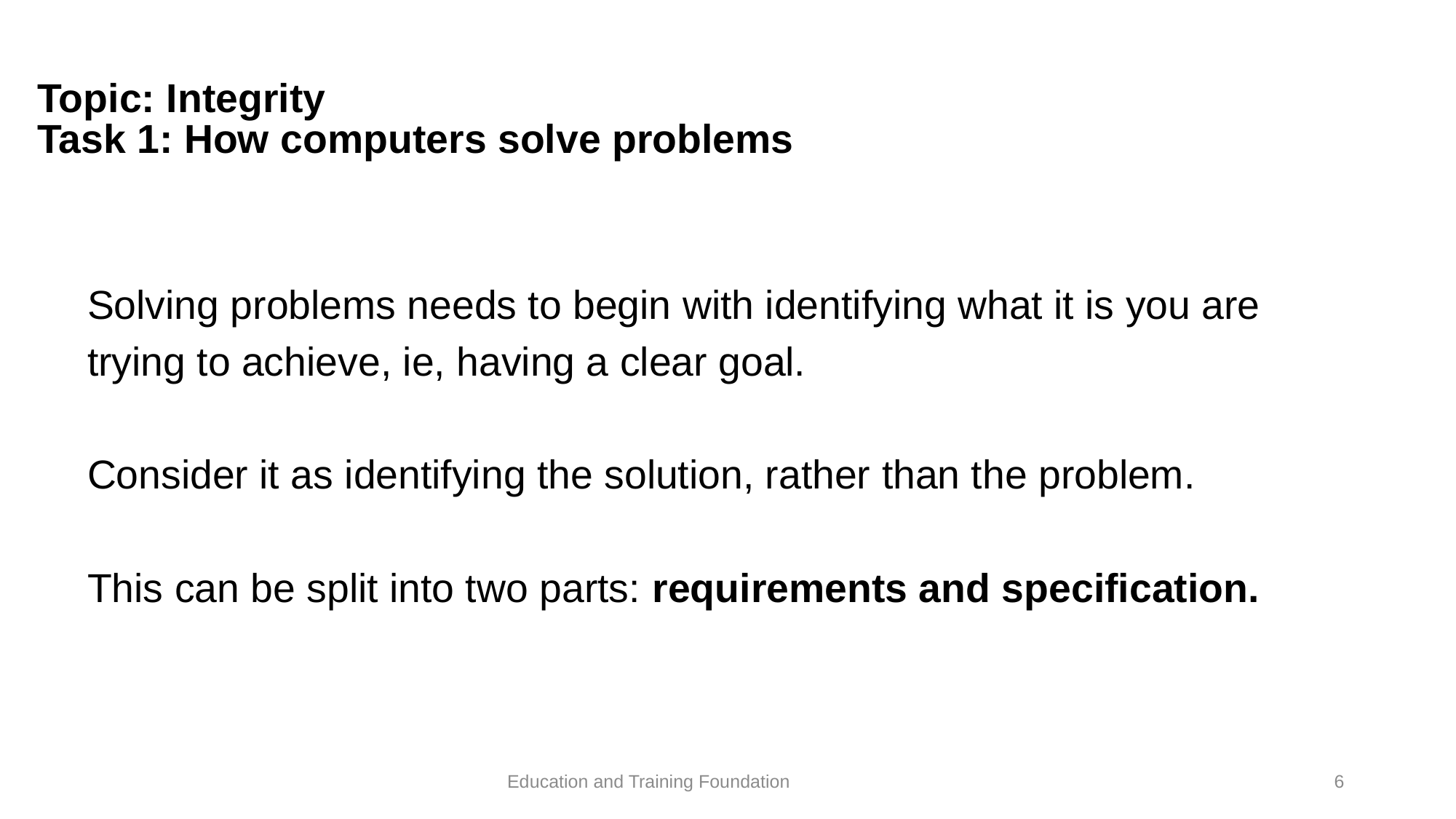

# Topic: Integrity Task 1: How computers solve problems

Solving problems needs to begin with identifying what it is you are trying to achieve, ie, having a clear goal.

Consider it as identifying the solution, rather than the problem.

This can be split into two parts: requirements and specification.

6
Education and Training Foundation